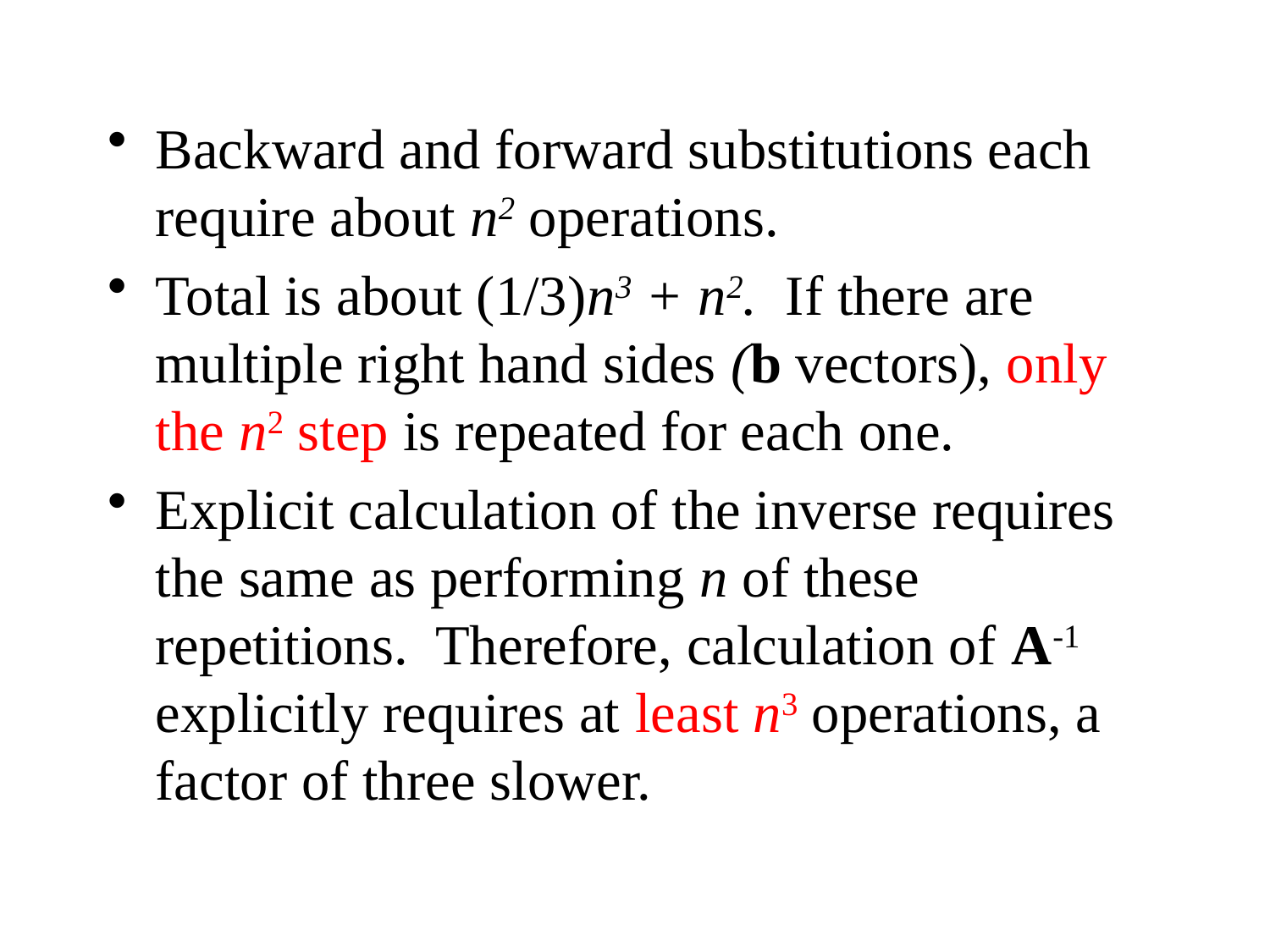

Backward and forward substitutions each require about n2 operations.
Total is about (1/3)n3 + n2.  If there are multiple right hand sides (b vectors), only the n2 step is repeated for each one.
Explicit calculation of the inverse requires the same as performing n of these repetitions.  Therefore, calculation of A-1 explicitly requires at least n3 operations, a factor of three slower.